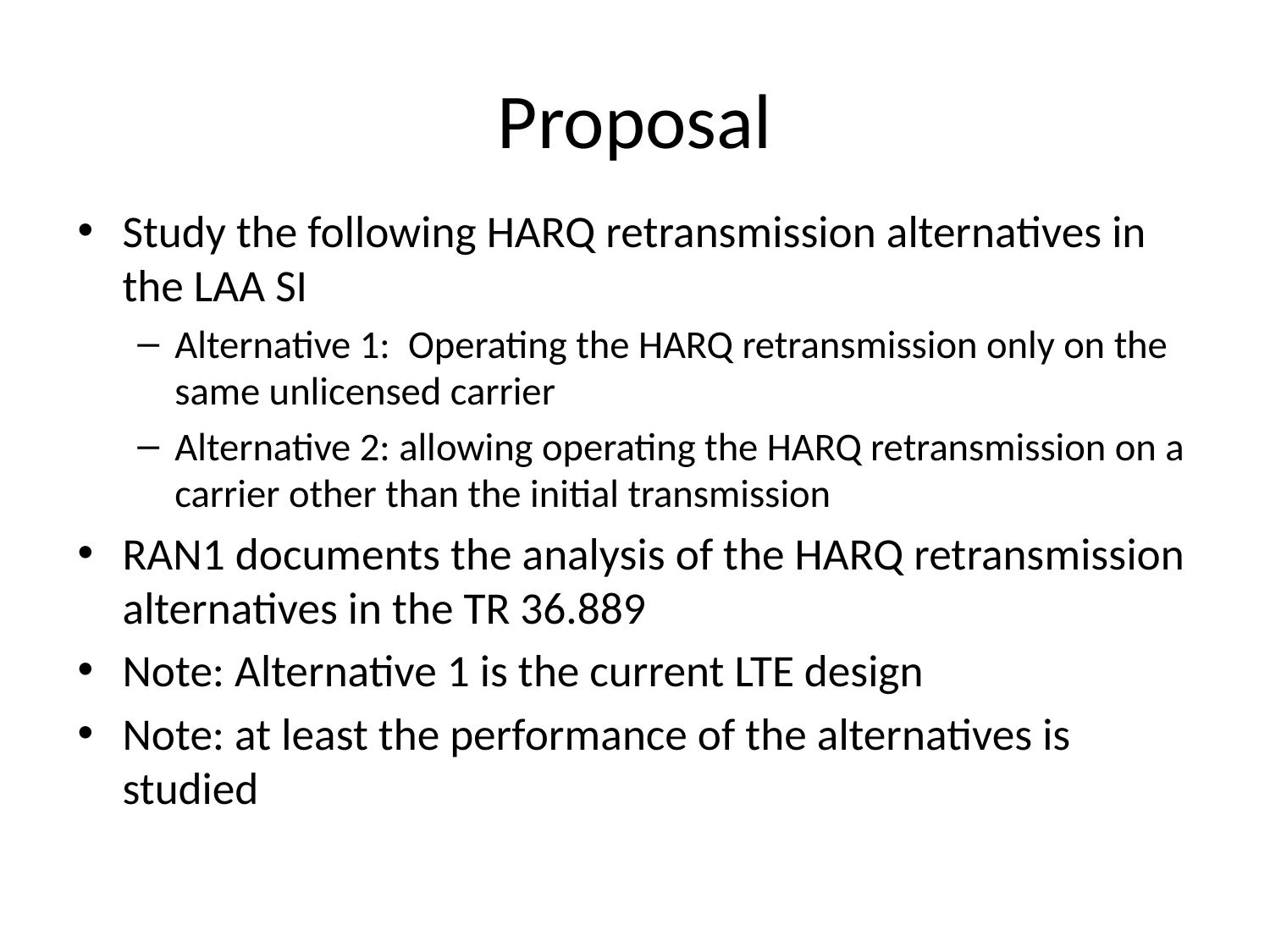

# Proposal
Study the following HARQ retransmission alternatives in the LAA SI
Alternative 1:  Operating the HARQ retransmission only on the same unlicensed carrier
Alternative 2: allowing operating the HARQ retransmission on a carrier other than the initial transmission
RAN1 documents the analysis of the HARQ retransmission alternatives in the TR 36.889
Note: Alternative 1 is the current LTE design
Note: at least the performance of the alternatives is studied